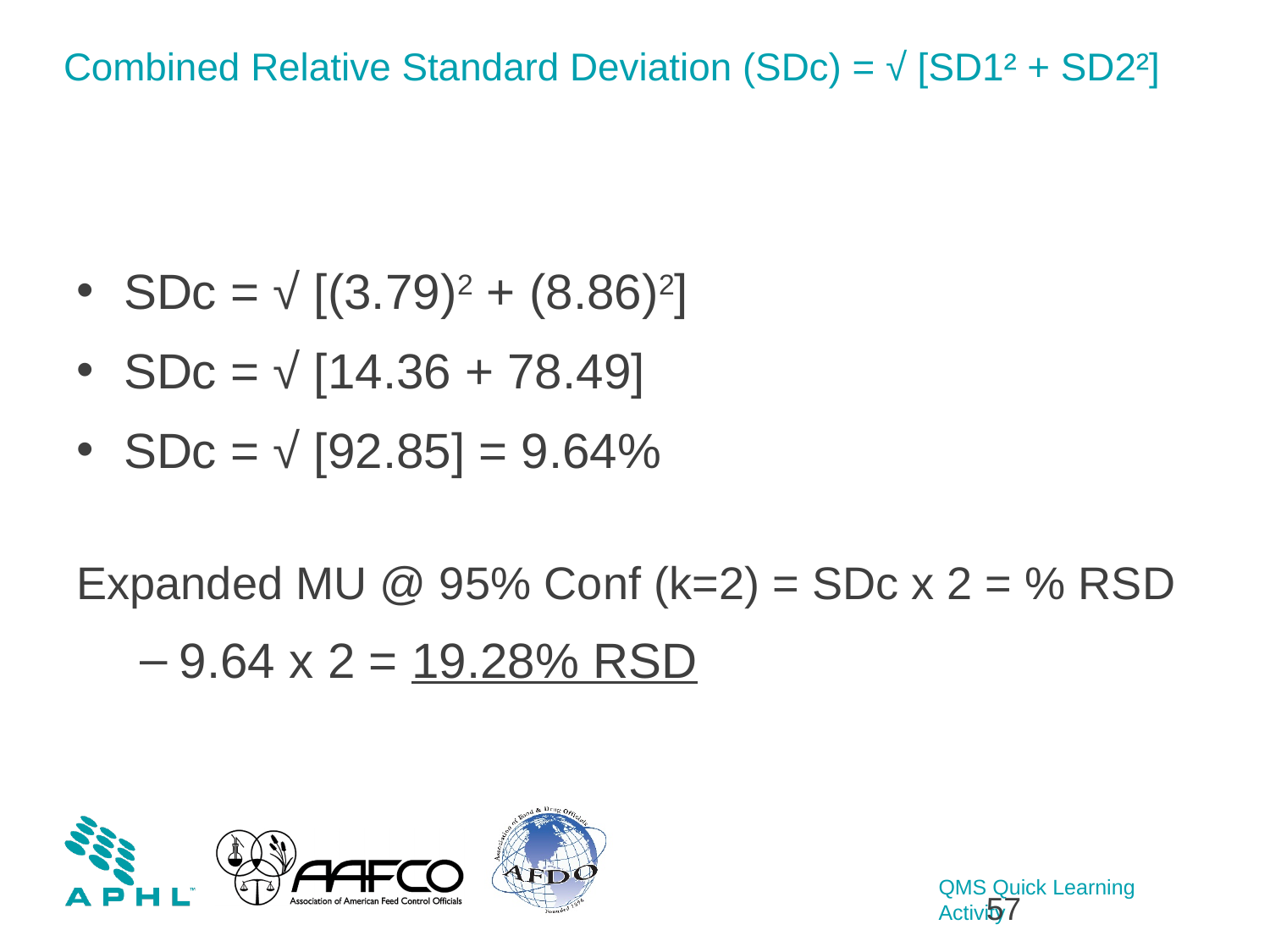

# Combined Relative Standard Deviation (SDc) = √ [SD1² + SD2²]
SDc = √ [(3.79)2 + (8.86)2]
SDc = √ [14.36 + 78.49]
SDc = √ [92.85] = 9.64%

Expanded MU @ 95% Conf (k=2) = SDc x 2 = % RSD
9.64 x 2 = 19.28% RSD

57